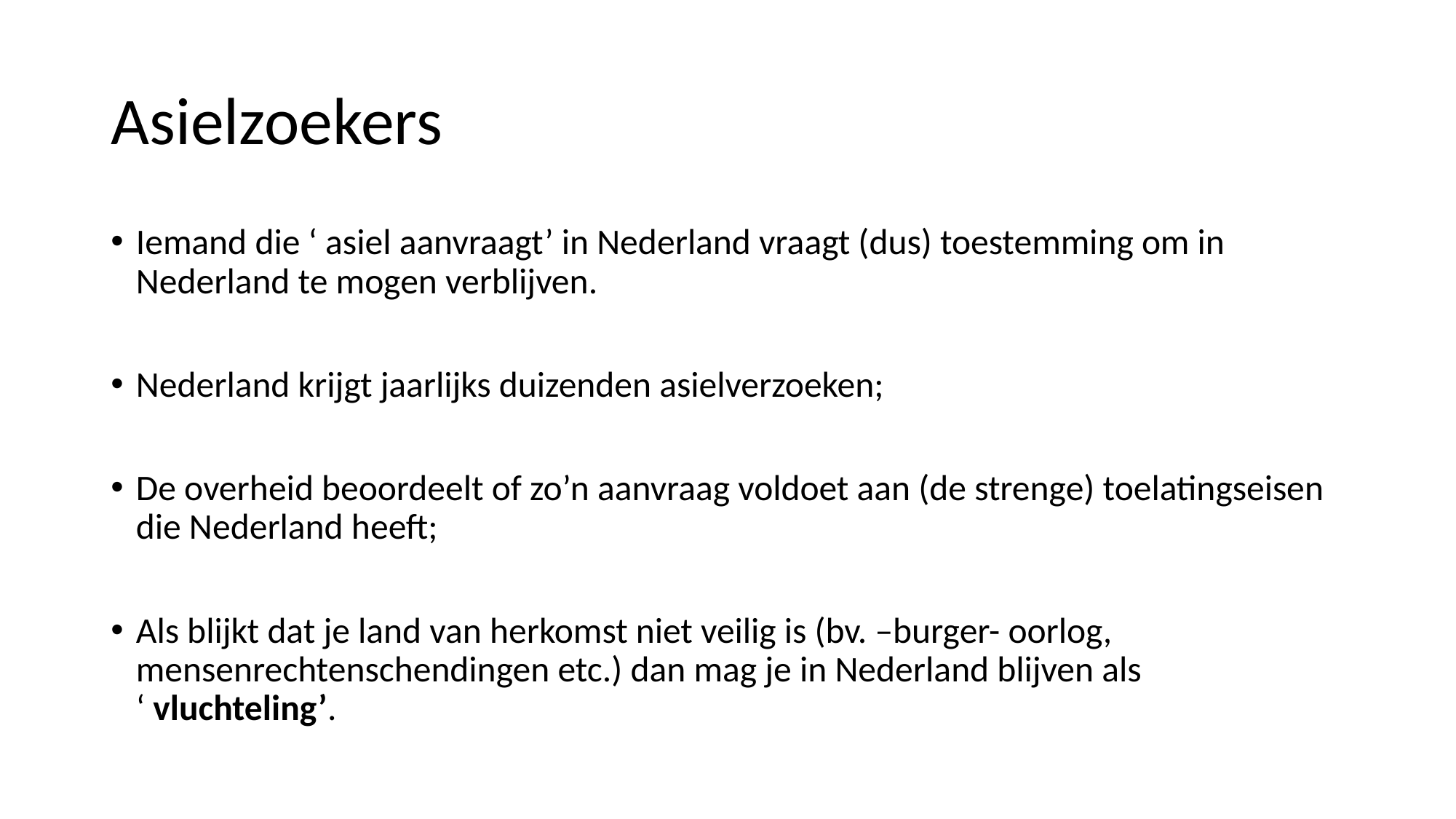

# Asielzoekers
Iemand die ‘ asiel aanvraagt’ in Nederland vraagt (dus) toestemming om in Nederland te mogen verblijven.

Nederland krijgt jaarlijks duizenden asielverzoeken;

De overheid beoordeelt of zo’n aanvraag voldoet aan (de strenge) toelatingseisen die Nederland heeft;

Als blijkt dat je land van herkomst niet veilig is (bv. –burger- oorlog, mensenrechtenschendingen etc.) dan mag je in Nederland blijven als
‘ vluchteling’.